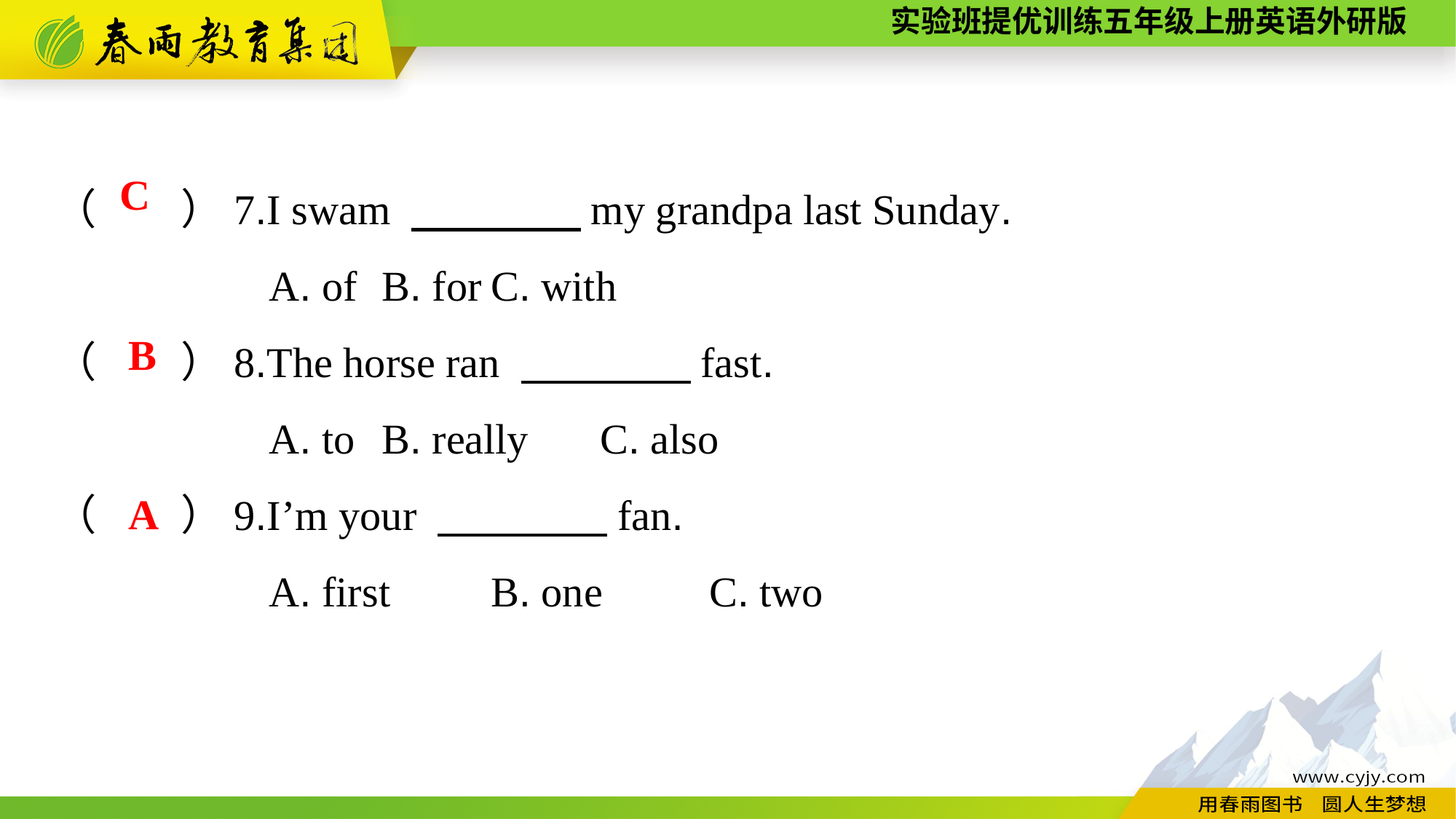

（　　）7.I swam 　　　　my grandpa last Sunday.
A. of	B. for	C. with
（　　）8.The horse ran 　　　　fast.
A. to	B. really	C. also
（　　）9.I’m your 　　　　fan.
A. first	B. one	C. two
C
B
A